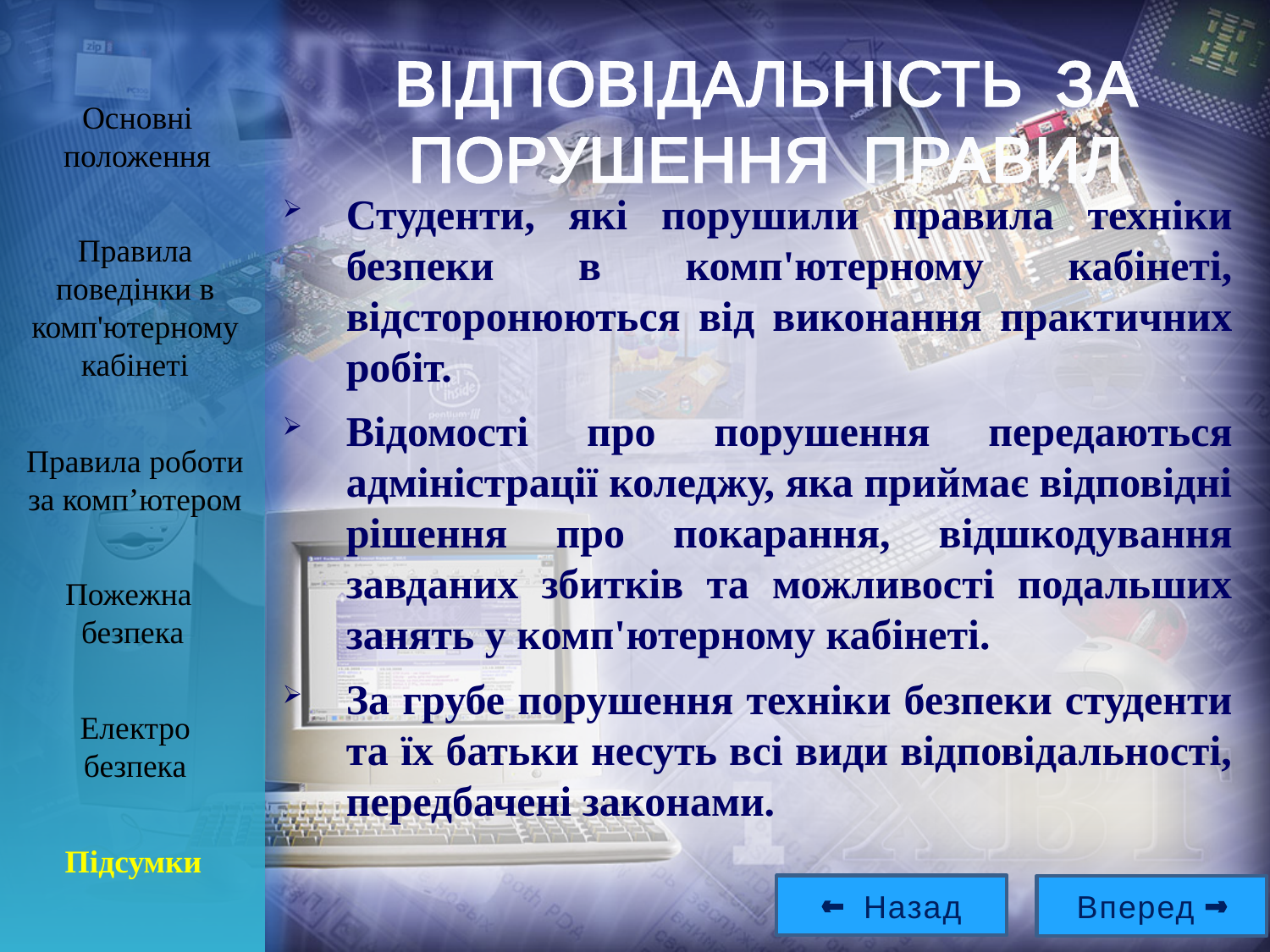

ВІДПОВІДАЛЬНІСТЬ  ЗА
ПОРУШЕННЯ  ПРАВИЛ

Основні положення
Студенти, які порушили правила техніки безпеки в комп'ютерному кабінеті, відсторонюються від виконання практичних робіт.
Відомості про порушення передаються адміністрації коледжу, яка приймає відповідні рішення про покарання, відшкодування завданих збитків та можливості подальших занять у комп'ютерному кабінеті.
За грубе порушення техніки безпеки студенти та їх батьки несуть всі види відповідальності, передбачені законами.
Правила поведінки в комп'ютерному кабінеті
Правила роботи за комп’ютером
Пожежна
безпека
Електро
безпека
Підсумки
←  Назад
Вперед →